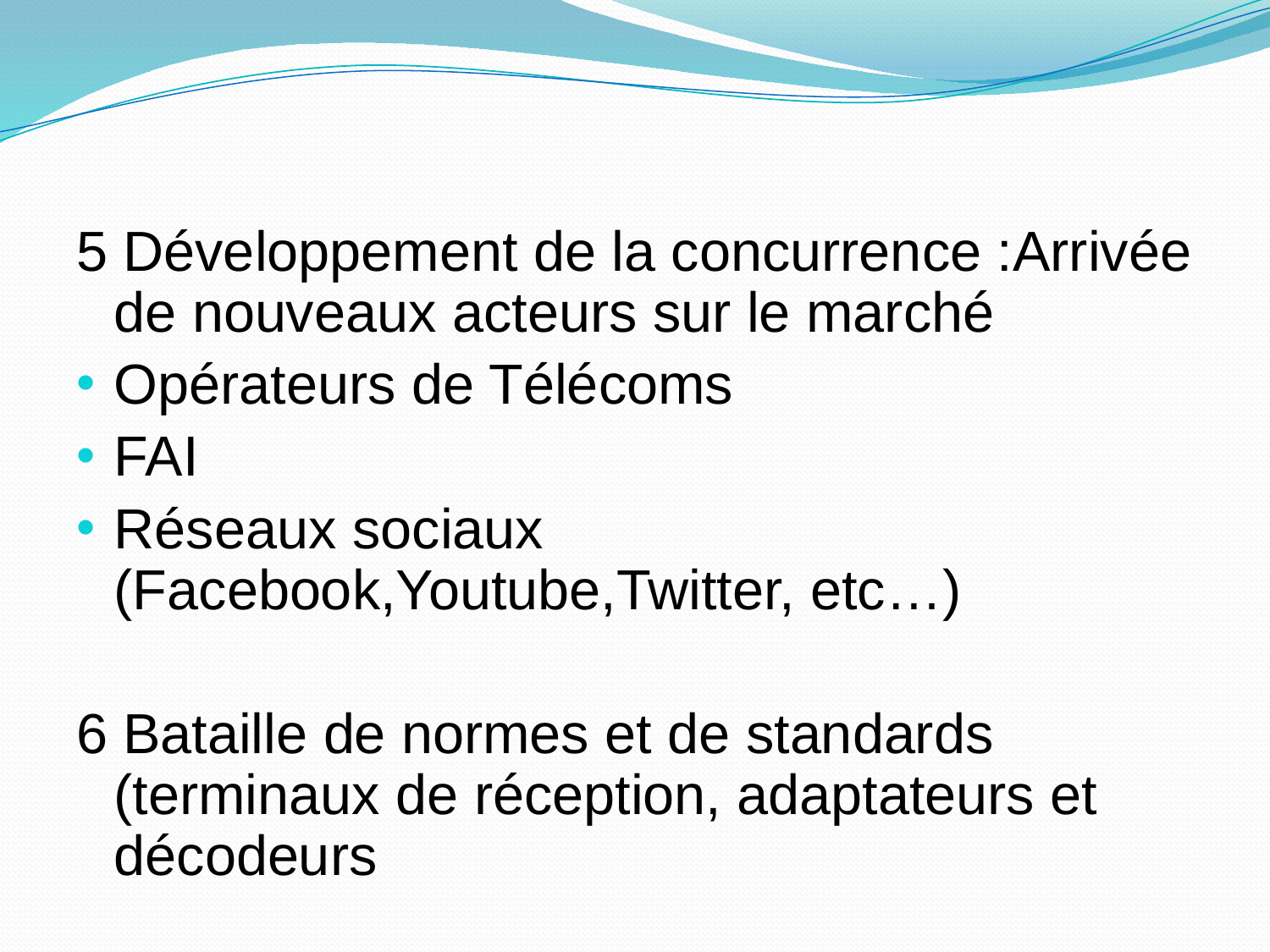

5 Développement de la concurrence :Arrivée de nouveaux acteurs sur le marché
Opérateurs de Télécoms
FAI
Réseaux sociaux (Facebook,Youtube,Twitter, etc…)

6 Bataille de normes et de standards (terminaux de réception, adaptateurs et décodeurs